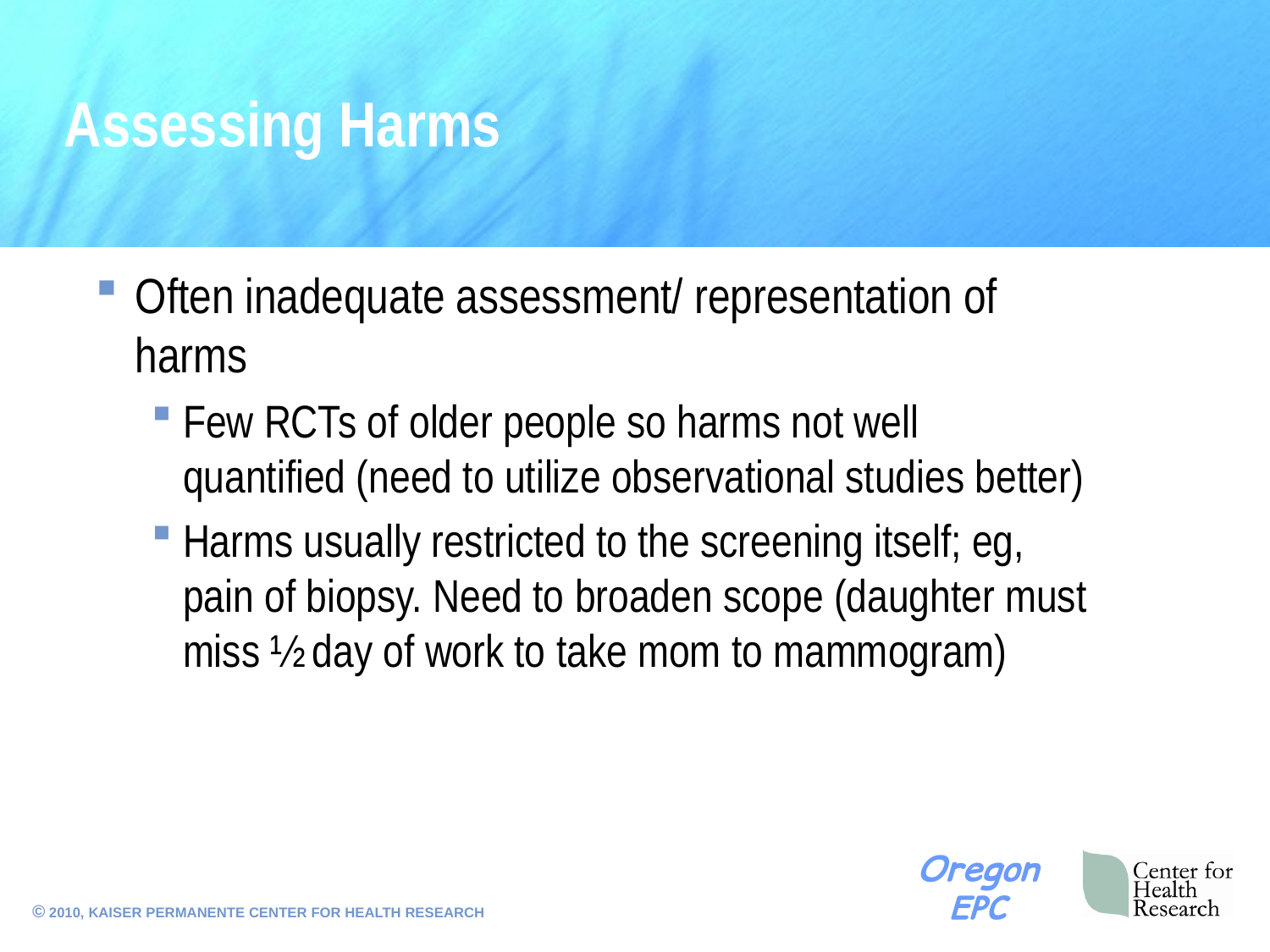

# Assessing Harms
Often inadequate assessment/ representation of harms
Few RCTs of older people so harms not well quantified (need to utilize observational studies better)
Harms usually restricted to the screening itself; eg, pain of biopsy. Need to broaden scope (daughter must miss ½ day of work to take mom to mammogram)

16